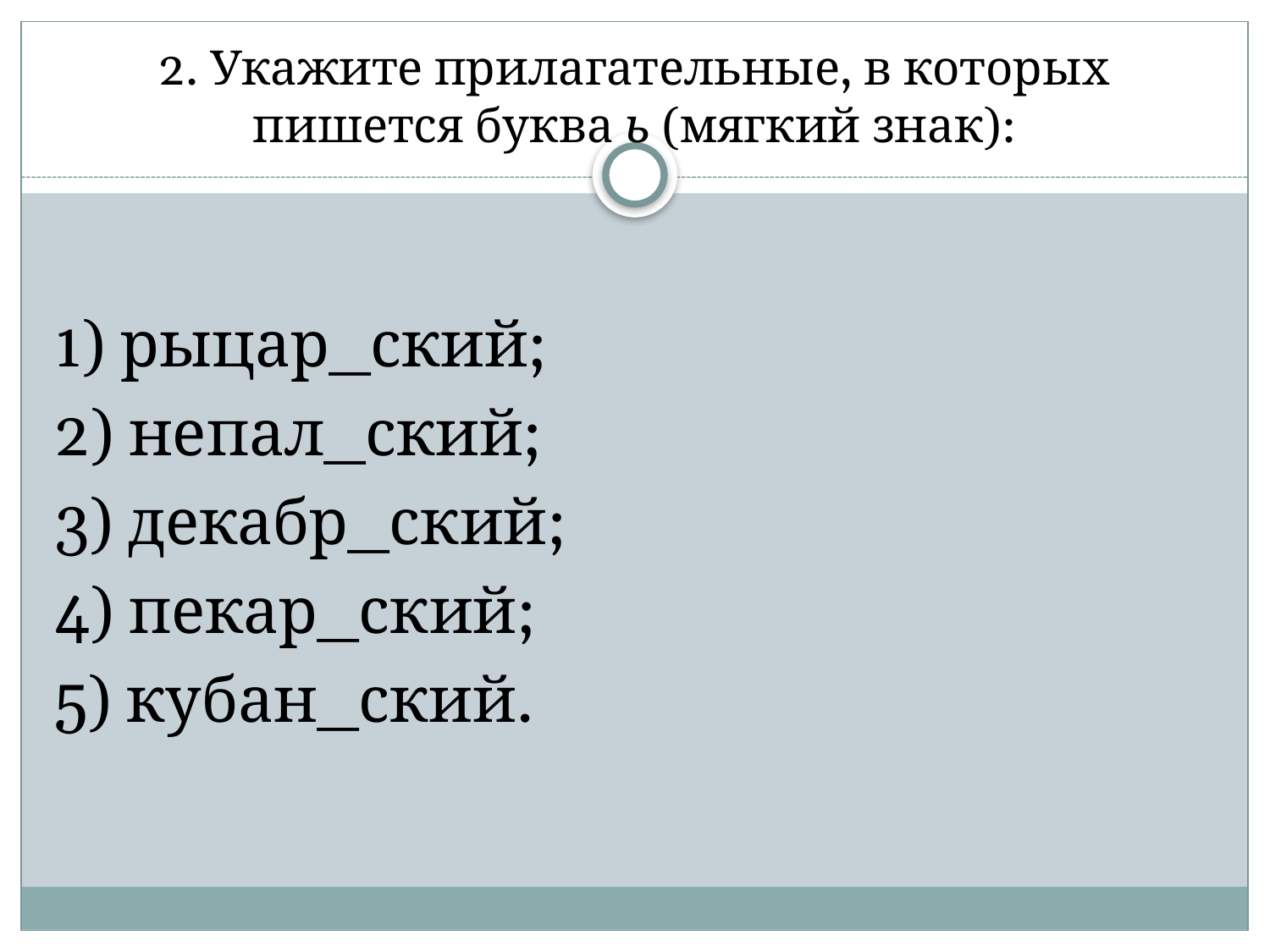

# 2. Укажите прилагательные, в которых пишется буква ь (мягкий знак):
1) рыцар_ский;
2) непал_ский;
3) декабр_ский;
4) пекар_ский;
5) кубан_ский.